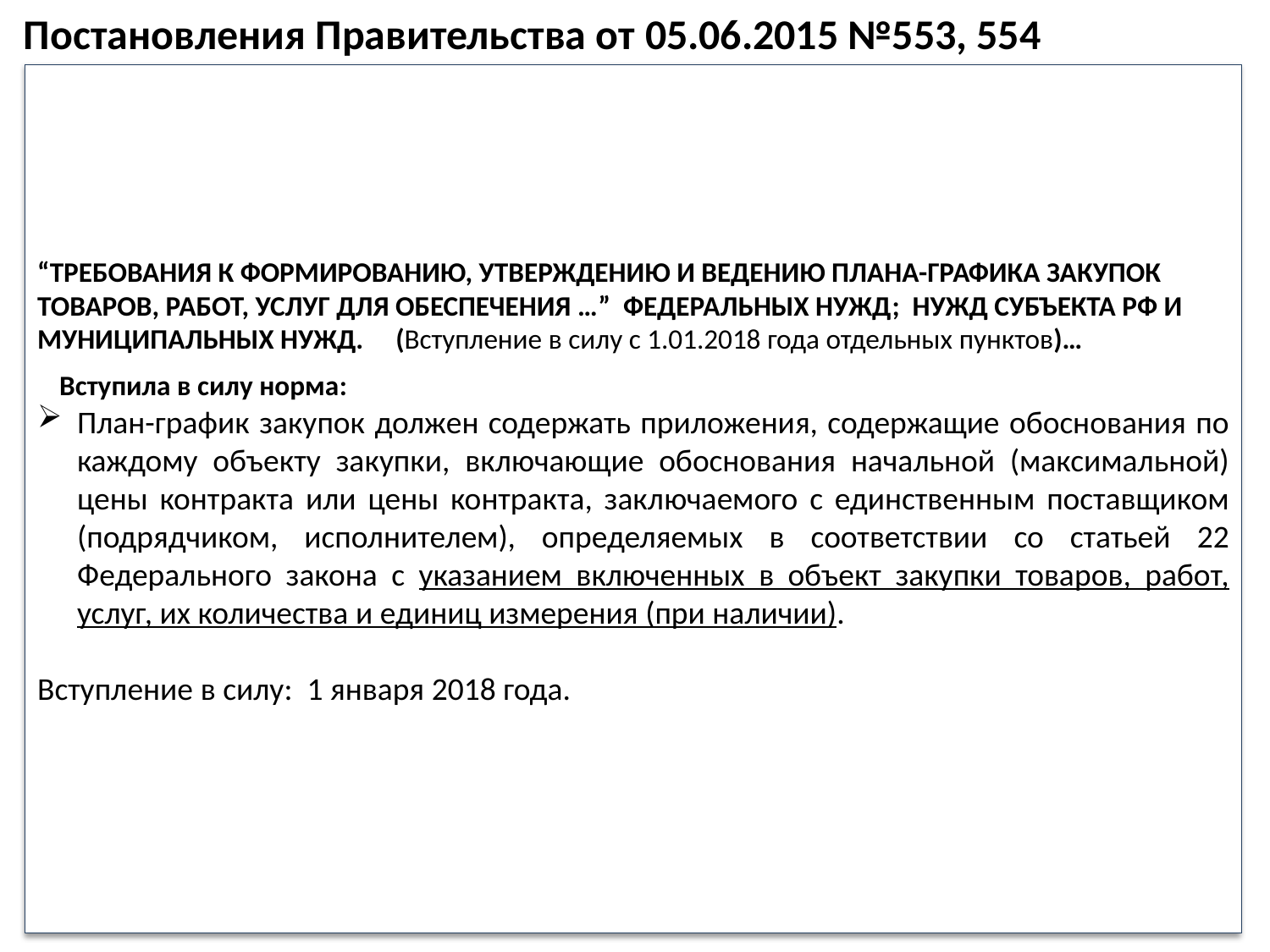

Постановления Правительства от 05.06.2015 №553, 554
“ТРЕБОВАНИЯ К ФОРМИРОВАНИЮ, УТВЕРЖДЕНИЮ И ВЕДЕНИЮ ПЛАНА-ГРАФИКА ЗАКУПОК ТОВАРОВ, РАБОТ, УСЛУГ ДЛЯ ОБЕСПЕЧЕНИЯ …”  ФЕДЕРАЛЬНЫХ НУЖД;  НУЖД СУБЪЕКТА РФ И МУНИЦИПАЛЬНЫХ НУЖД.     (Вступление в силу с 1.01.2018 года отдельных пунктов)…

    Вступила в силу норма:
План-график закупок должен содержать приложения, содержащие обоснования по каждому объекту закупки, включающие обоснования начальной (максимальной) цены контракта или цены контракта, заключаемого с единственным поставщиком (подрядчиком, исполнителем), определяемых в соответствии со статьей 22 Федерального закона с указанием включенных в объект закупки товаров, работ, услуг, их количества и единиц измерения (при наличии).

Вступление в силу:  1 января 2018 года.

25